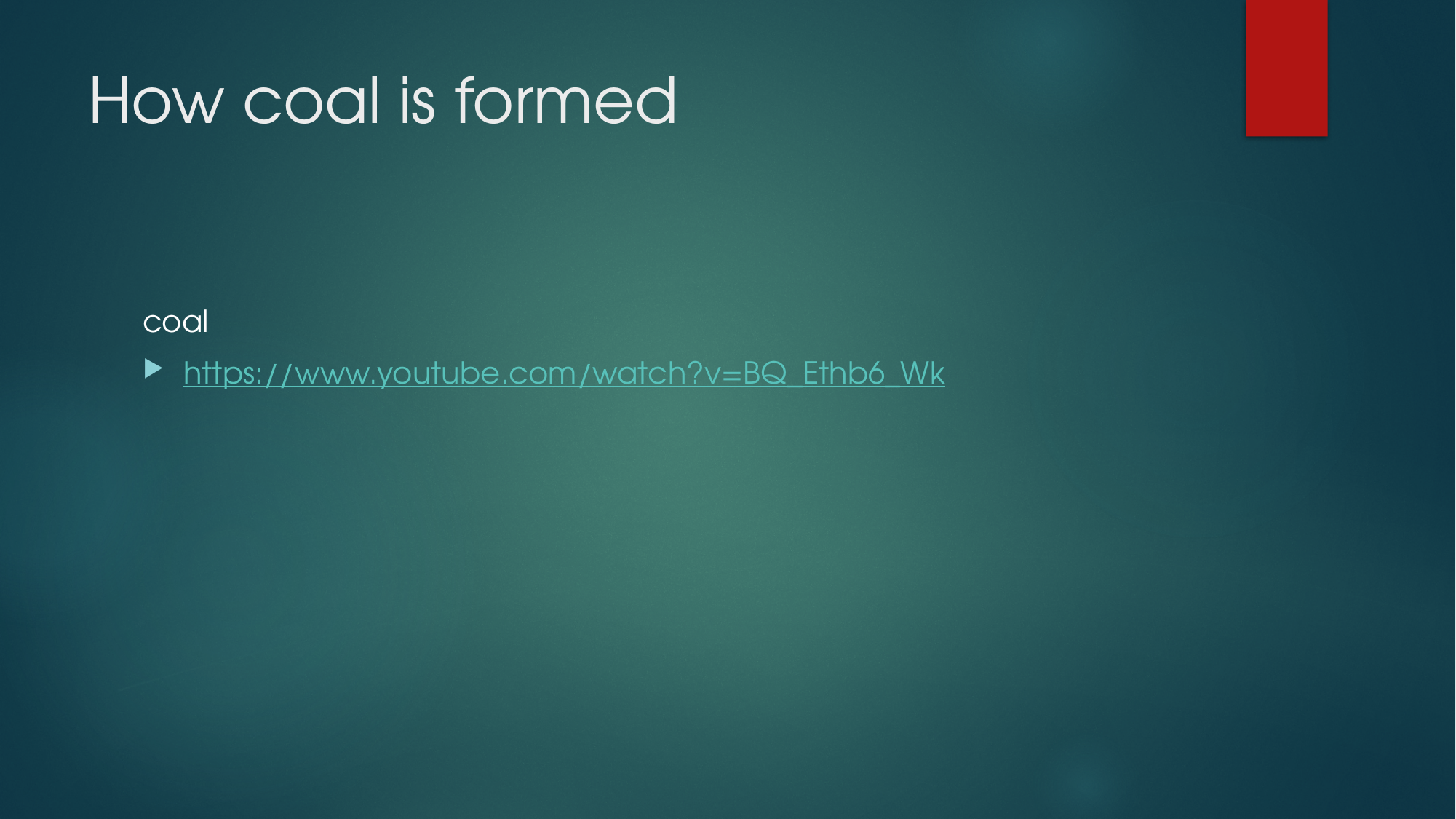

# How coal is formed

coal
https://www.youtube.com/watch?v=BQ_Ethb6_Wk